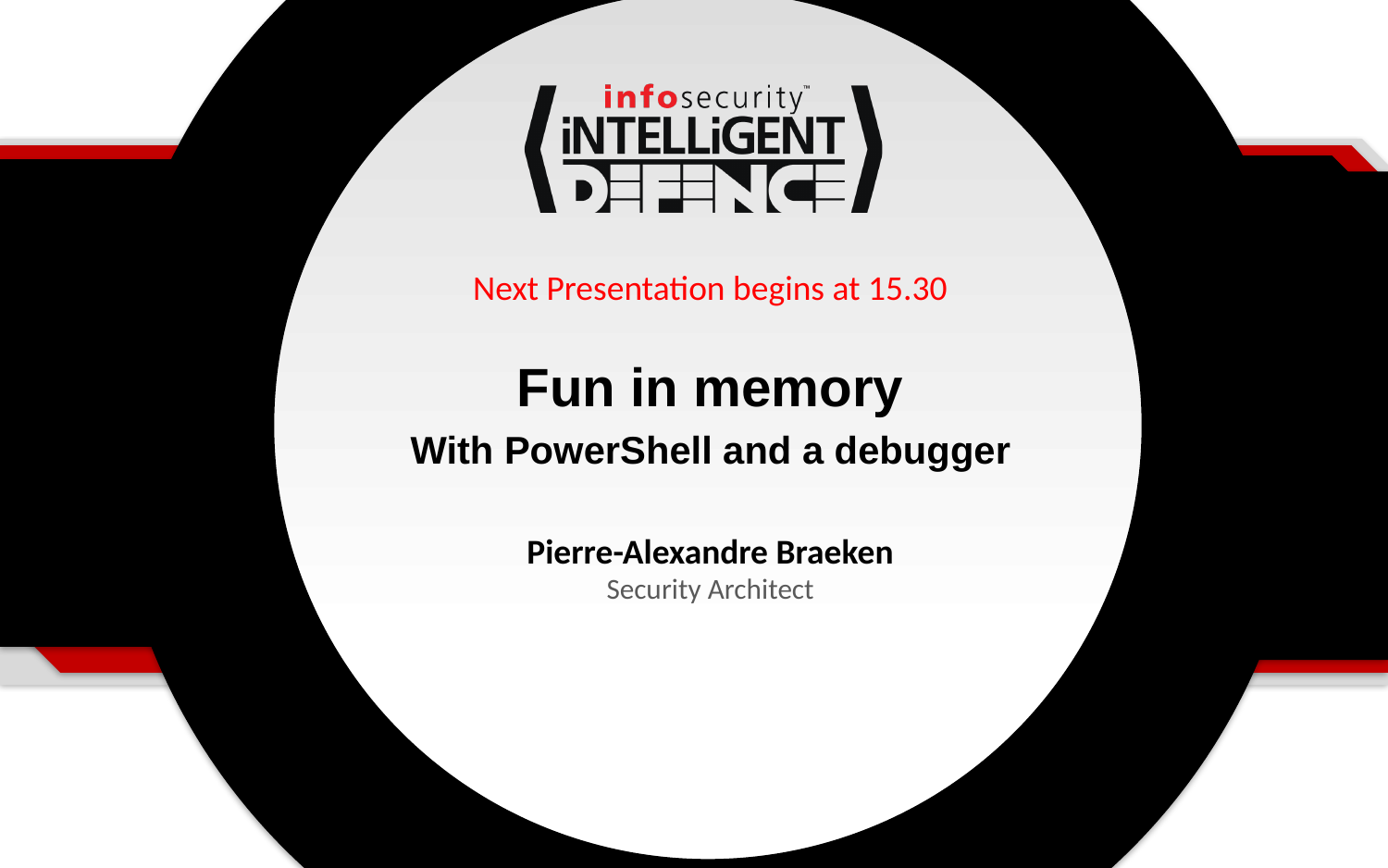

# Next Presentation begins at 15.30
Fun in memory
With PowerShell and a debugger
Pierre-Alexandre Braeken
Security Architect